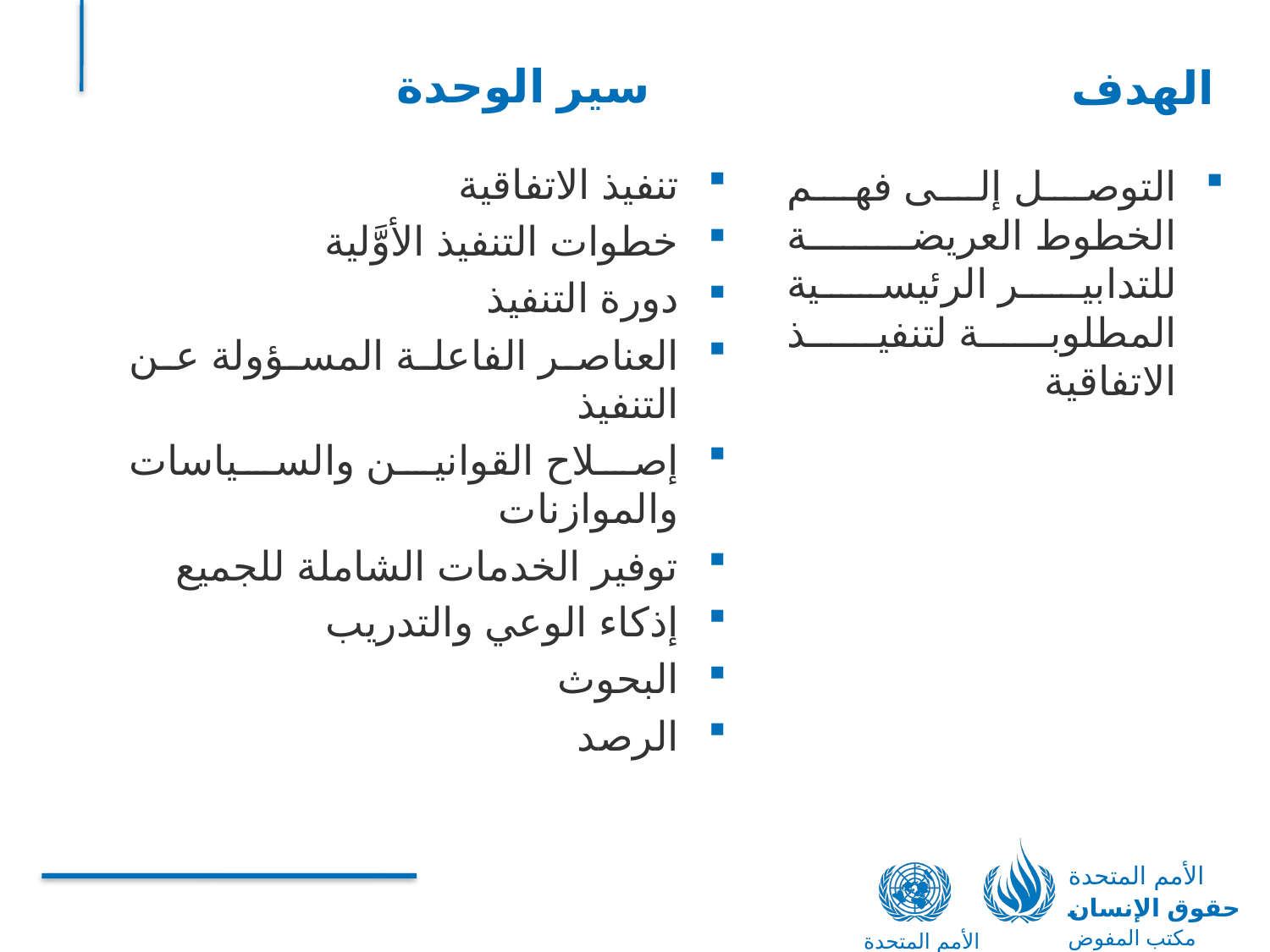

سير الوحدة
الهدف
تنفيذ الاتفاقية
خطوات التنفيذ الأوَّلية
دورة التنفيذ
العناصر الفاعلة المسؤولة عن التنفيذ
إصلاح القوانين والسياسات والموازنات
توفير الخدمات الشاملة للجميع
إذكاء الوعي والتدريب
البحوث
الرصد

التوصل إلى فهم الخطوط العريضة للتدابير الرئيسية المطلوبة لتنفيذ الاتفاقية

الأمم المتحدة
حقوق الإنسان
مكتب المفوض السامي
الأمم المتحدة